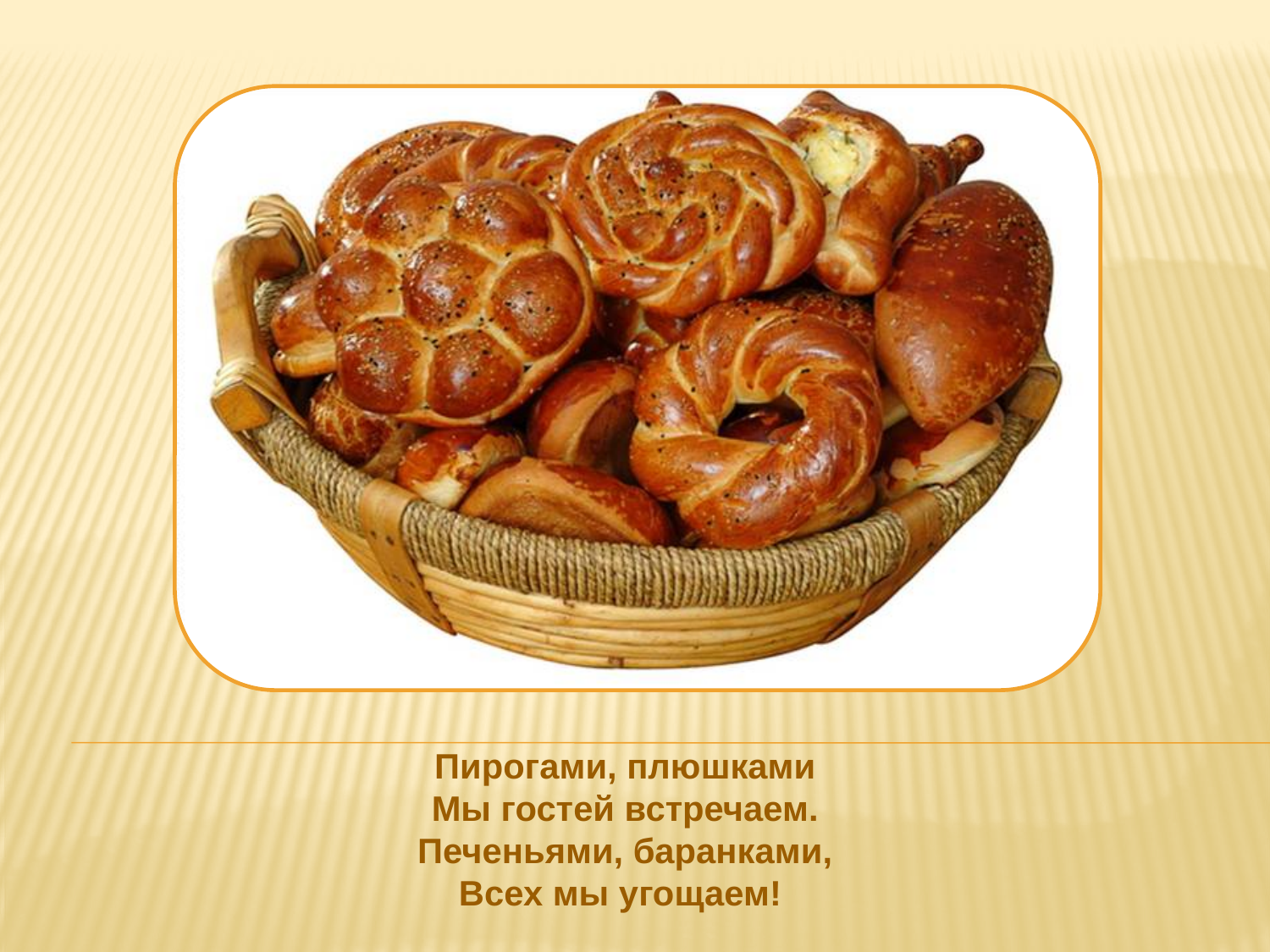

Пирогами, плюшками
Мы гостей встречаем.
Печеньями, баранками,
Всех мы угощаем!